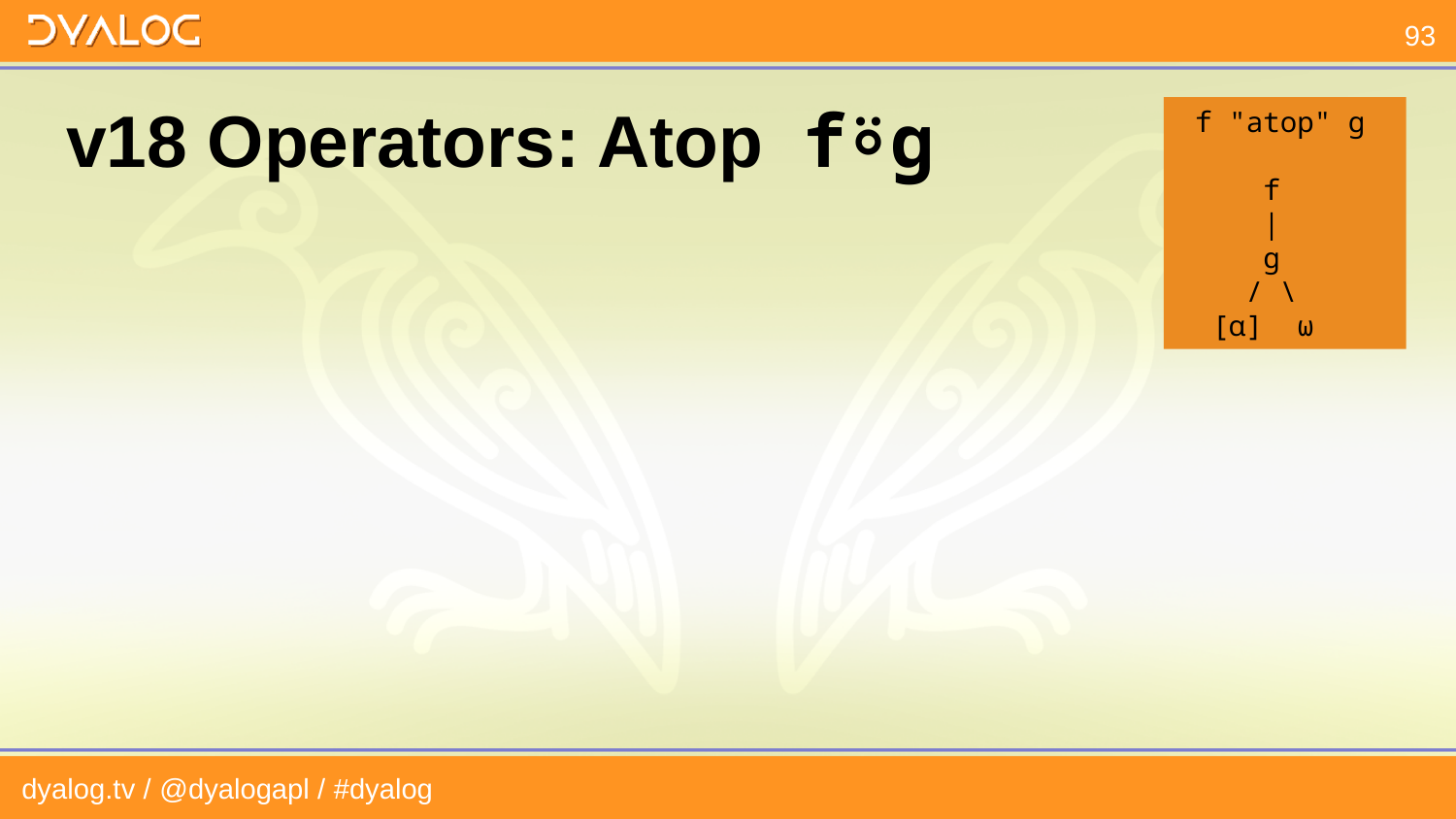

# v18 Operators: Atop  f⍤g
 f "atop" g
     f
     |
     g
    / \
  [⍺]  ⍵